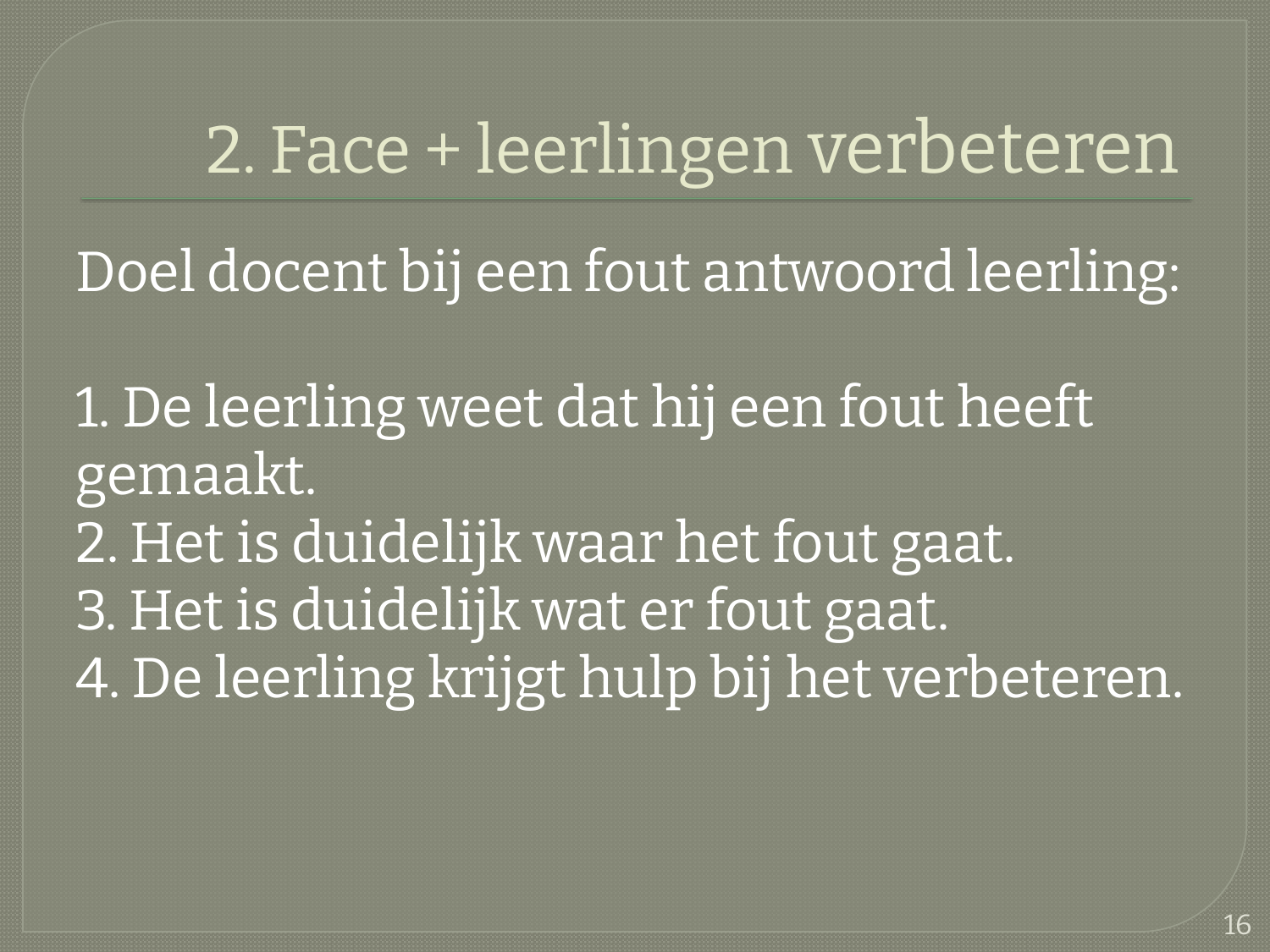

# 2. Face + leerlingen verbeteren
Doel docent bij een fout antwoord leerling:

1. De leerling weet dat hij een fout heeft gemaakt.
2. Het is duidelijk waar het fout gaat.
3. Het is duidelijk wat er fout gaat.
4. De leerling krijgt hulp bij het verbeteren.

16